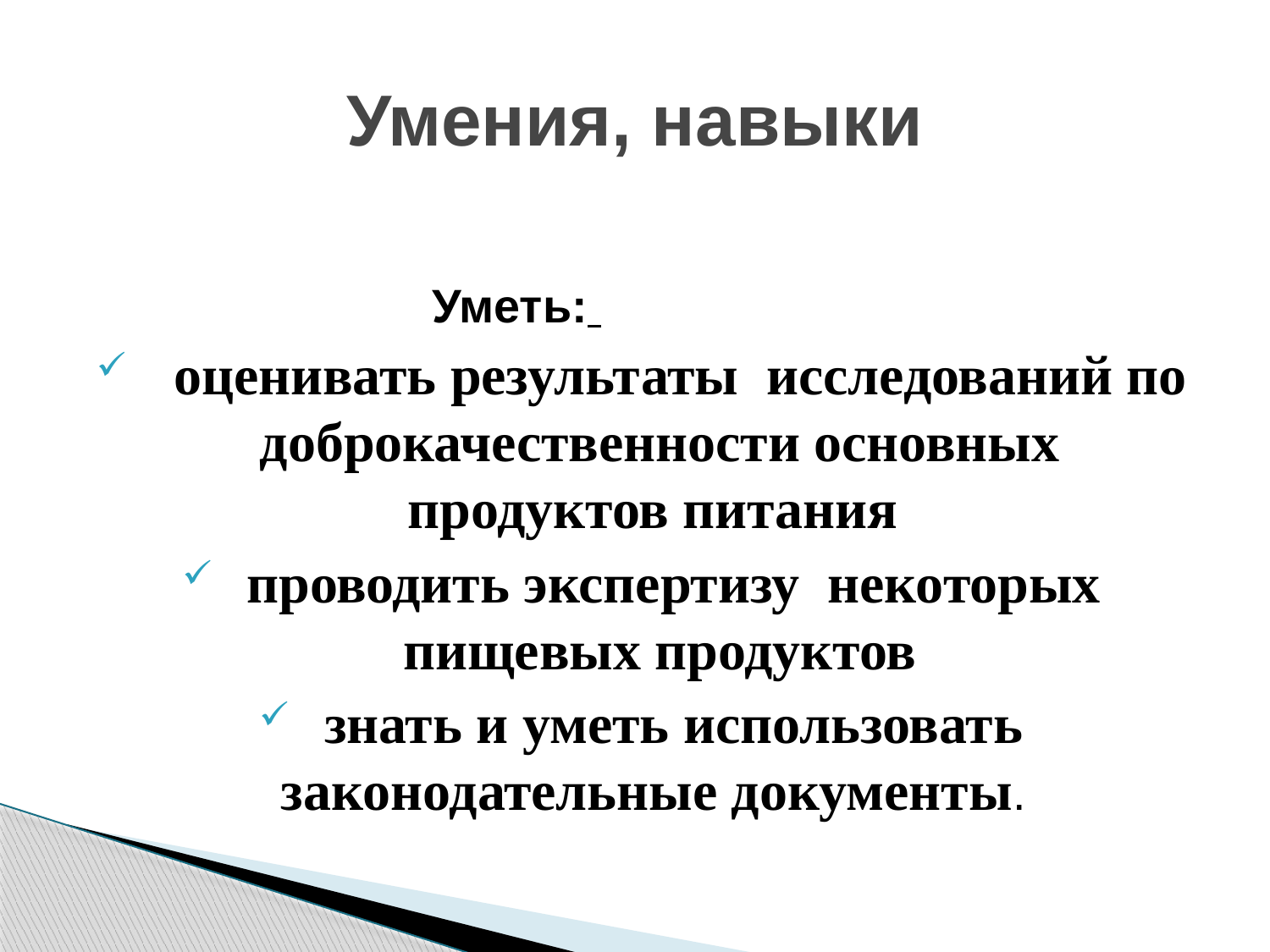

# Умения, навыки

                          Уметь:
   оценивать результаты  исследований по доброкачественности основных продуктов питания
  проводить экспертизу  некоторых пищевых продуктов
  знать и уметь использовать законодательные документы.